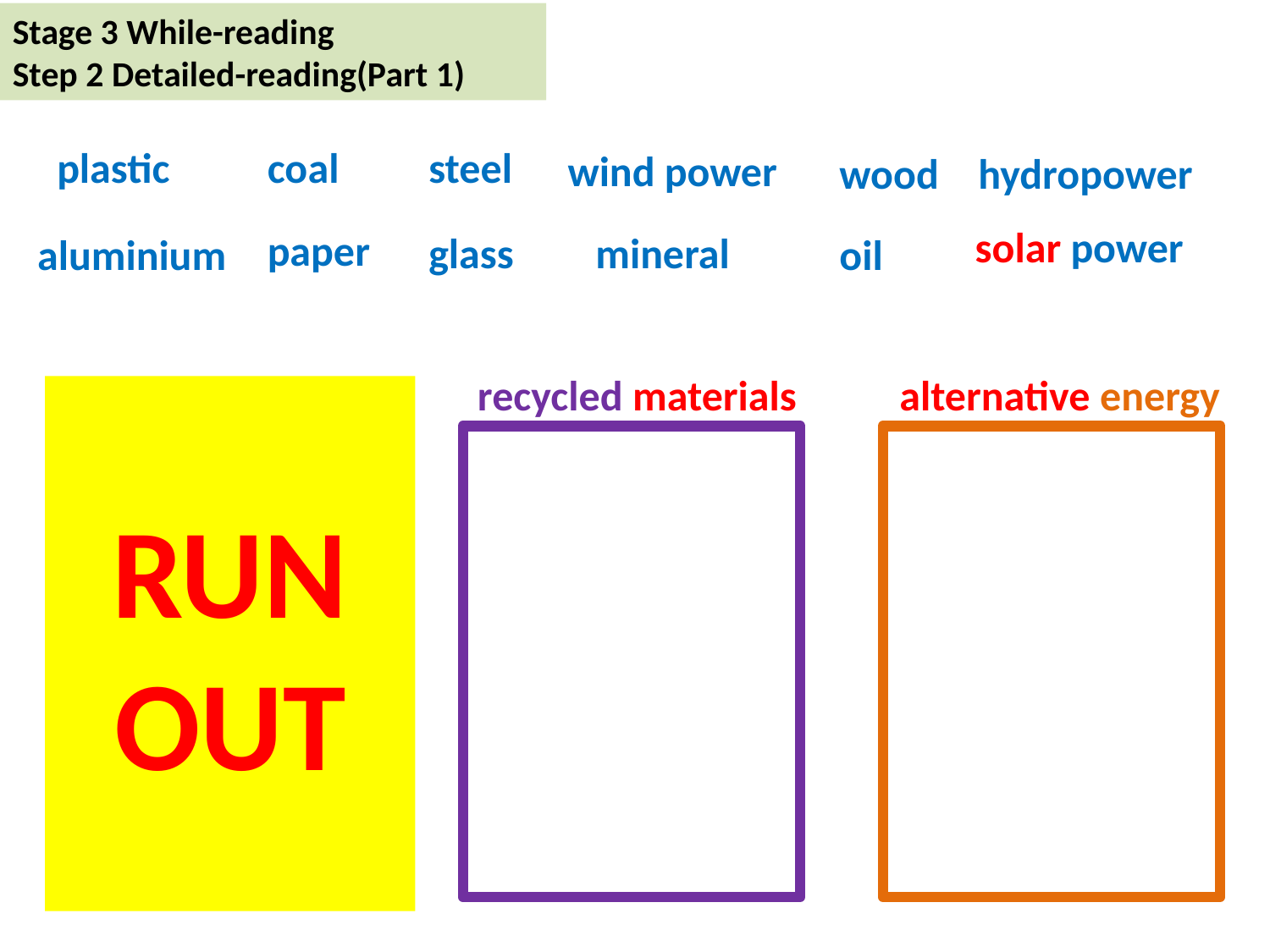

Stage 3 While-reading
Step 2 Detailed-reading(Part 1)
steel
coal
plastic
wind power
wood
hydropower
solar power
paper
glass
mineral
oil
aluminium
recycled materials
natural resources
alternative energy
RUN
OUT